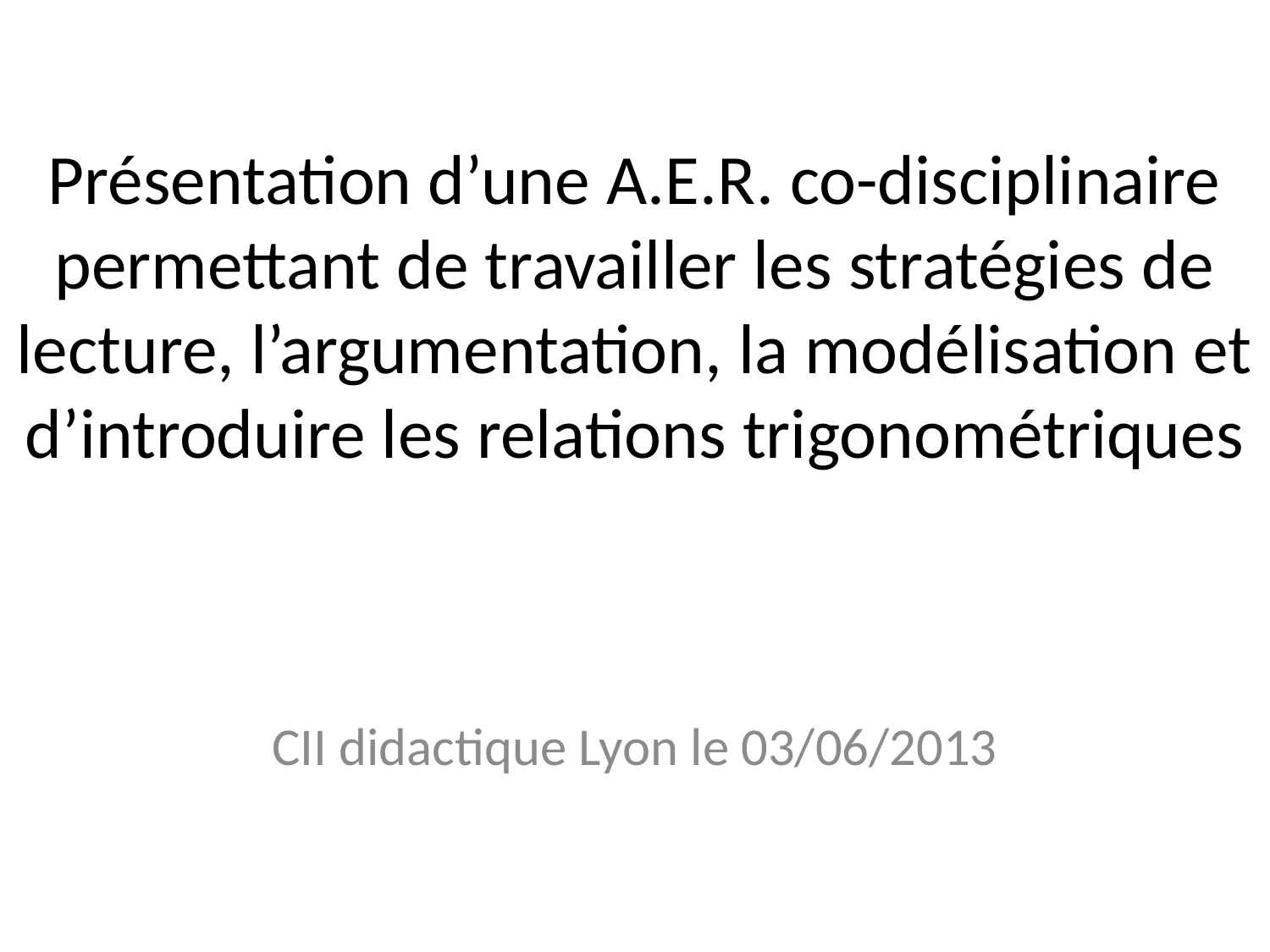

# Présentation d’une A.E.R. co-disciplinaire permettant de travailler les stratégies de lecture, l’argumentation, la modélisation et d’introduire les relations trigonométriques
CII didactique Lyon le 03/06/2013